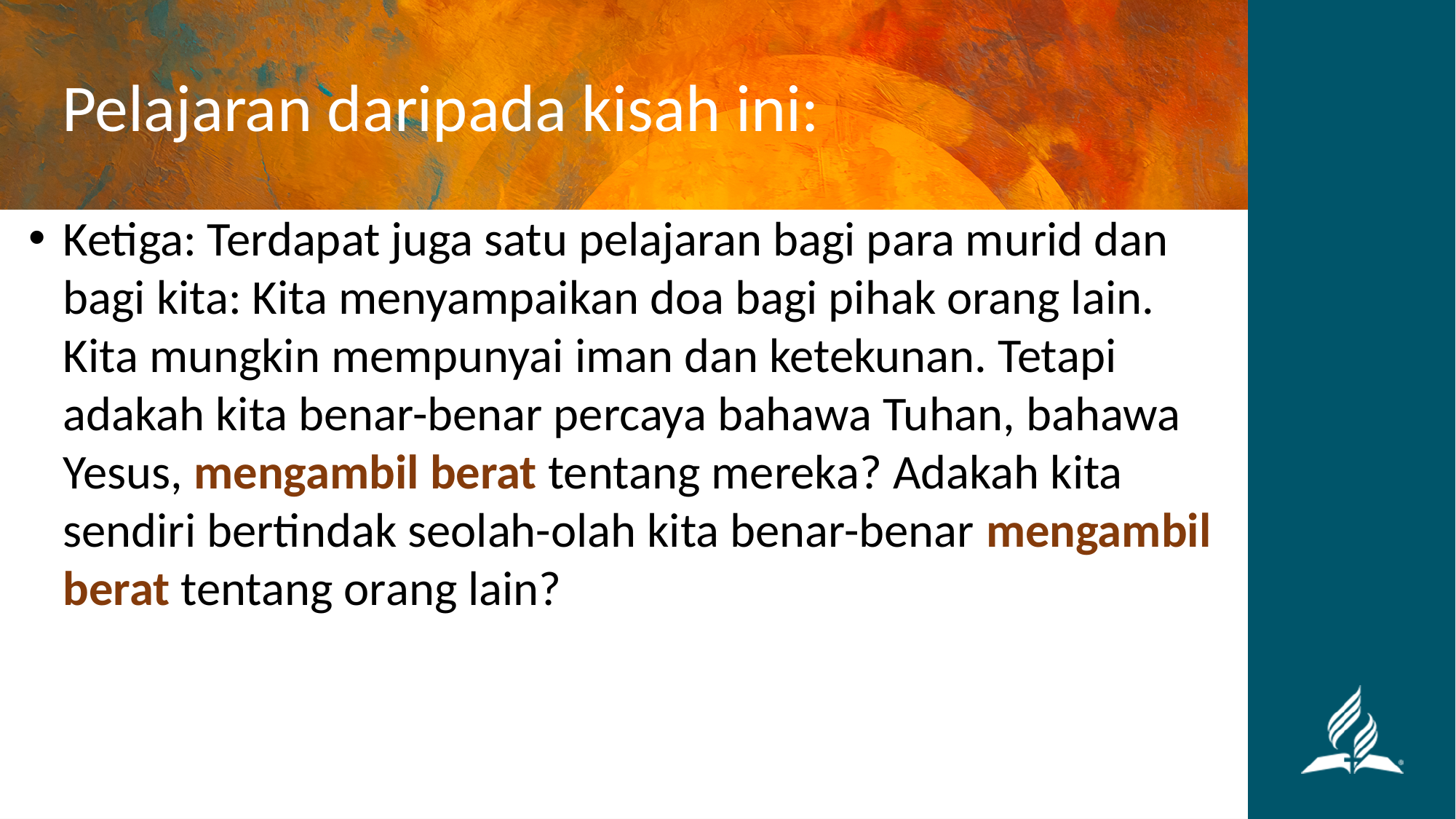

#
Pelajaran daripada kisah ini:

Ketiga: Terdapat juga satu pelajaran bagi para murid dan bagi kita: Kita menyampaikan doa bagi pihak orang lain. Kita mungkin mempunyai iman dan ketekunan. Tetapi adakah kita benar-benar percaya bahawa Tuhan, bahawa Yesus, mengambil berat tentang mereka? Adakah kita sendiri bertindak seolah-olah kita benar-benar mengambil berat tentang orang lain?